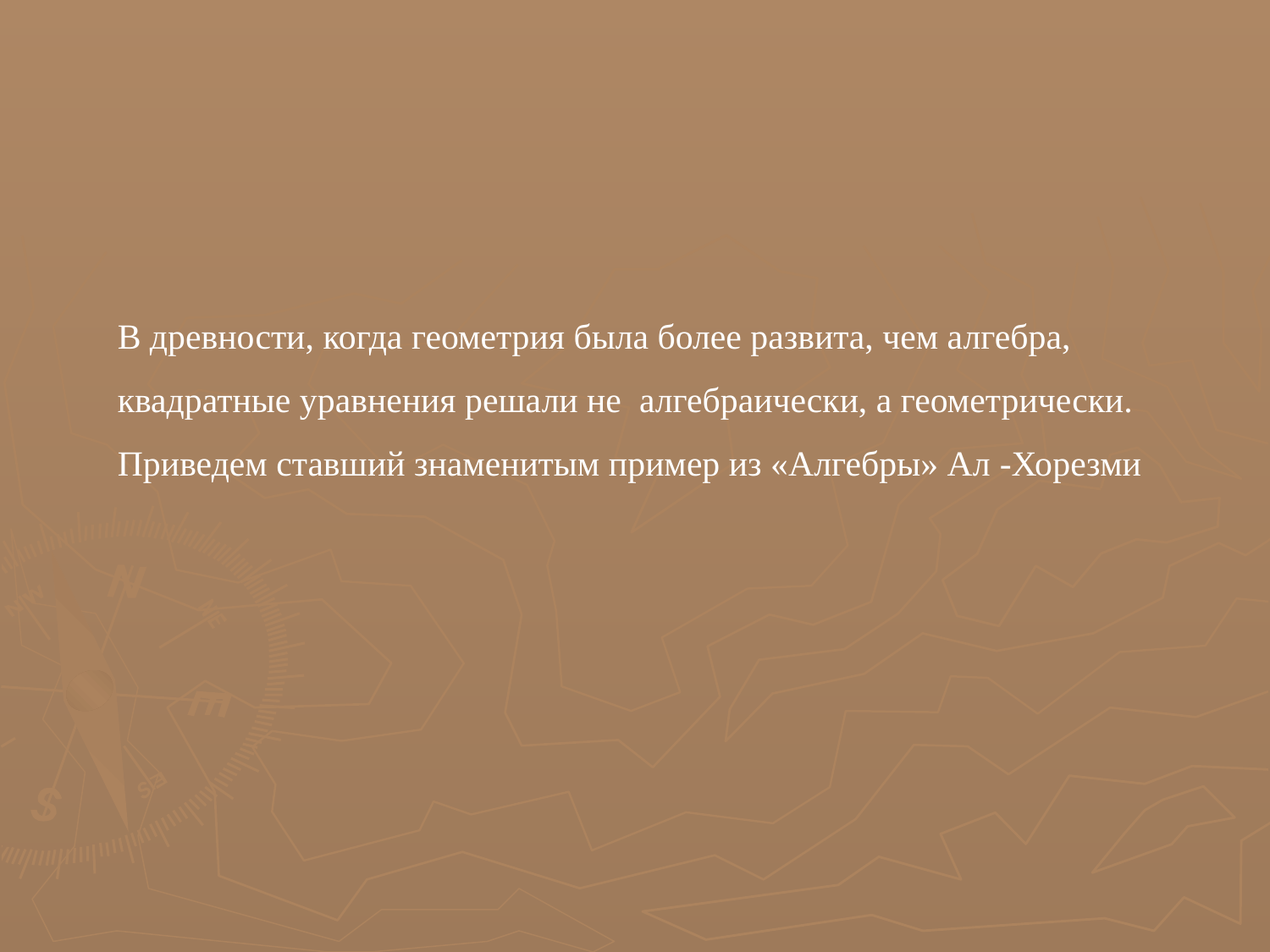

В древности, когда геометрия была более развита, чем алгебра, квадратные уравнения решали не  алгебраически, а геометрически.
Приведем ставший знаменитым пример из «Алгебры» Ал -Хорезми